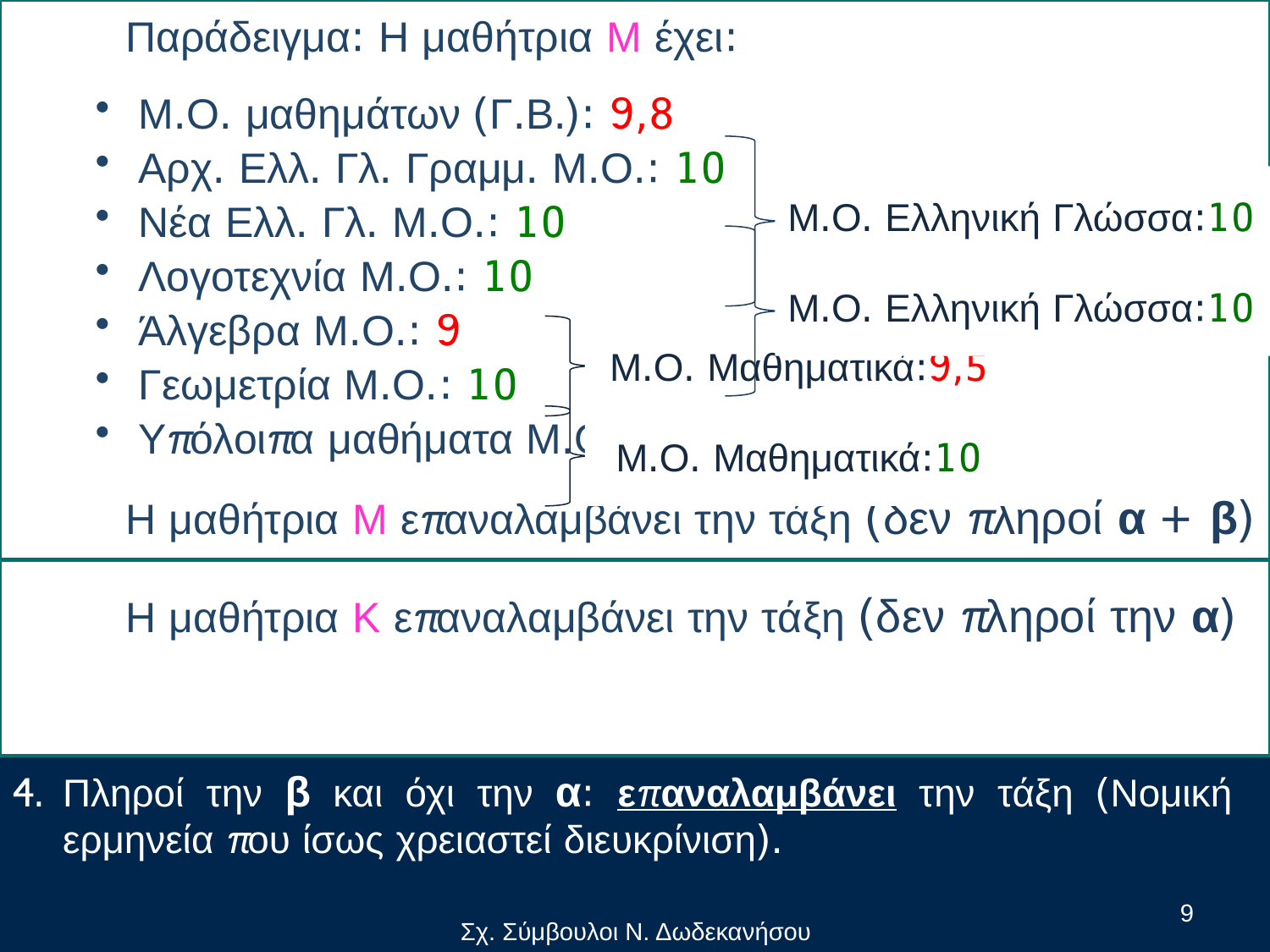

Παράδειγμα: Ο μαθητής Χ έχει:

 Μ.Ο. μαθημάτων: 10,2
 Άλγεβρα (διακριτό αντικείμενο των Μαθηματικών) Μ.Ο.: 9
 Ιστορία Μ.Ο.: 7,5

Ο μαθητής Χ παραπέμπεται σε επανεξέταση στα μαθήματα: Άλγεβρα και Ιστορία (δεν πληροί τη β).
Παράδειγμα: Η μαθήτρια Κ έχει:

 Μ.Ο. μαθημάτων: 9,4
 Αρχ. Ελλ. Γλ. Γραμμ. Μ.Ο.: 10
 Νέα Ελλ. Γλ. Μ.Ο.: 10
 Λογοτεχνία Μ.Ο.: 10
 Άλγεβρα Μ.Ο.: 10
 Γεωμετρία Μ.Ο.: 10
 Υπόλοιπα μαθήματα Μ.Ο.: 8

Η μαθήτρια Κ επαναλαμβάνει την τάξη (δεν πληροί την α)
Παράδειγμα: Η μαθήτρια Μ έχει:

 Μ.Ο. μαθημάτων (Γ.Β.): 9,8
 Αρχ. Ελλ. Γλ. Γραμμ. Μ.Ο.: 10
 Νέα Ελλ. Γλ. Μ.Ο.: 10
 Λογοτεχνία Μ.Ο.: 10
 Άλγεβρα Μ.Ο.: 9
 Γεωμετρία Μ.Ο.: 10
 Υπόλοιπα μαθήματα Μ.Ο.: 8

Η μαθήτρια Μ επαναλαμβάνει την τάξη (δεν πληροί α + β)
# Προαγωγή των μαθητών από την Α΄ στην Β΄ τάξη (άρθρο 3), 2/2

Μ.Ο. Ελληνική Γλώσσα:10
Μ.Ο. Μαθηματικά:9,5

 και συμπληρώνεται με:
«Όταν ο μαθητής δεν πληροί τις προϋποθέσεις α & β επαναλαμβάνει τη φοίτηση, ενώ όταν δεν πληροί την προϋπόθεση β του προηγούμενου εδαφίου, κατά διακριτό ή διακριτά αντικείμενα μαθημάτων ή στα υπόλοιπα μαθήματα, παραπέμπεται σε επανεξέταση σε αυτό ή σε αυτά και προάγεται ή επαναλαμβάνει την φοίτηση κατά τα οριζόμενα ως άνω».

Έτσι έχουμε 4 περιπτώσεις:
1. 	Πληροί την α και β: Ο μαθητής προάγεται.
2.	Δεν πληροί ούτε την α ούτε την β: Ο μαθητής επαναλαμβάνει 	την τάξη.
3. Πληροί την α και όχι την β: παραπέμπεται (σε όσα μαθήματα 	υστερεί).
4.	Πληροί την β και όχι την α: επαναλαμβάνει την τάξη (Νομική ερμηνεία που ίσως χρειαστεί διευκρίνιση).

Μ.Ο. Ελληνική Γλώσσα:10
Μ.Ο. Μαθηματικά:10

9
Σχ. Σύμβουλοι Ν. Δωδεκανήσου